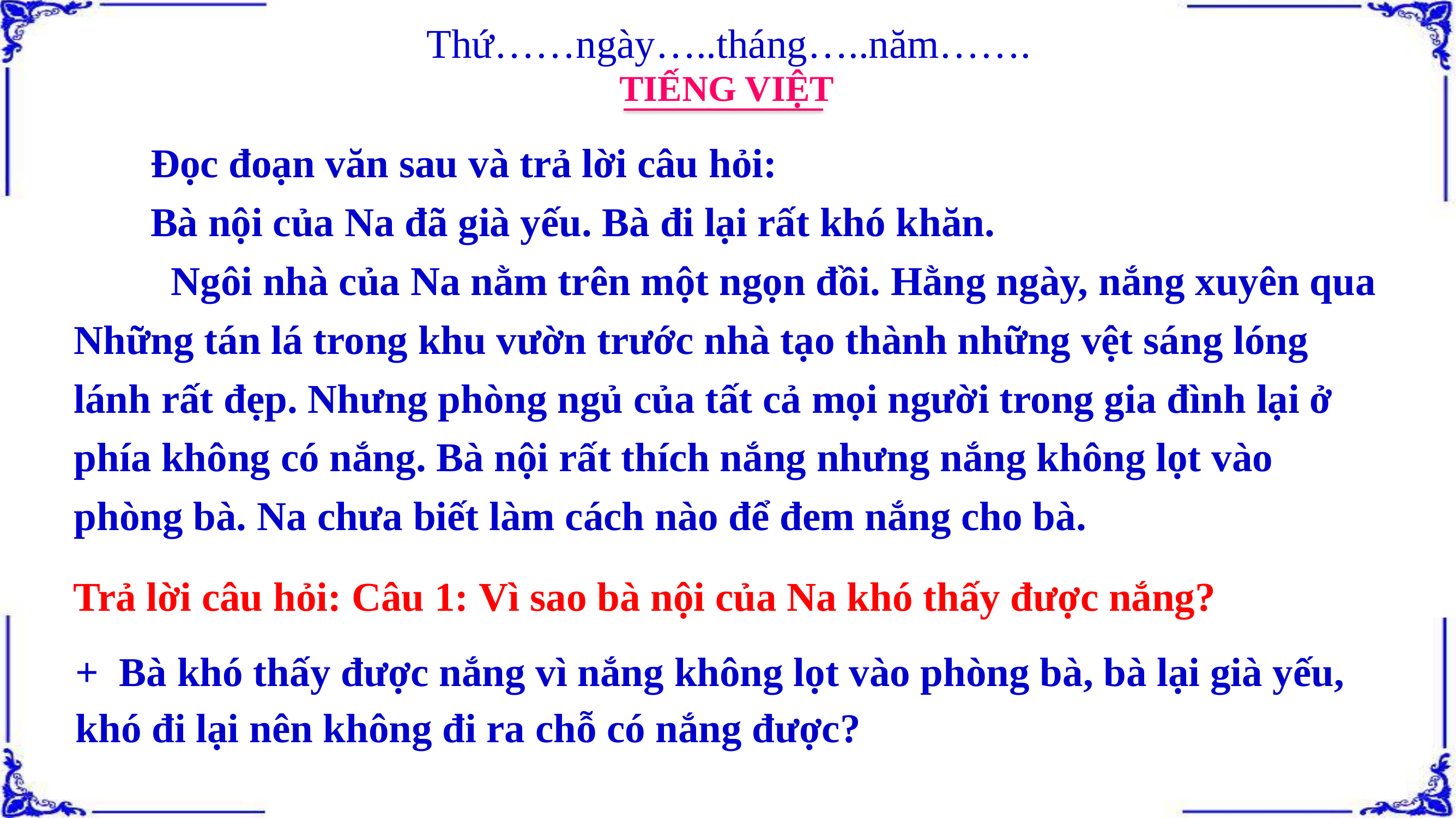

Thứ……ngày…..tháng…..năm…….
TIẾNG VIỆT
Đọc đoạn văn sau và trả lời câu hỏi:
Bà nội của Na đã già yếu. Bà đi lại rất khó khăn.
  Ngôi nhà của Na nằm trên một ngọn đồi. Hằng ngày, nắng xuyên qua Những tán lá trong khu vườn trước nhà tạo thành những vệt sáng lóng lánh rất đẹp. Nhưng phòng ngủ của tất cả mọi người trong gia đình lại ở phía không có nắng. Bà nội rất thích nắng nhưng nắng không lọt vào phòng bà. Na chưa biết làm cách nào để đem nắng cho bà.
Trả lời câu hỏi: Câu 1: Vì sao bà nội của Na khó thấy được nắng?
+  Bà khó thấy được nắng vì nắng không lọt vào phòng bà, bà lại già yếu, khó đi lại nên không đi ra chỗ có nắng được?